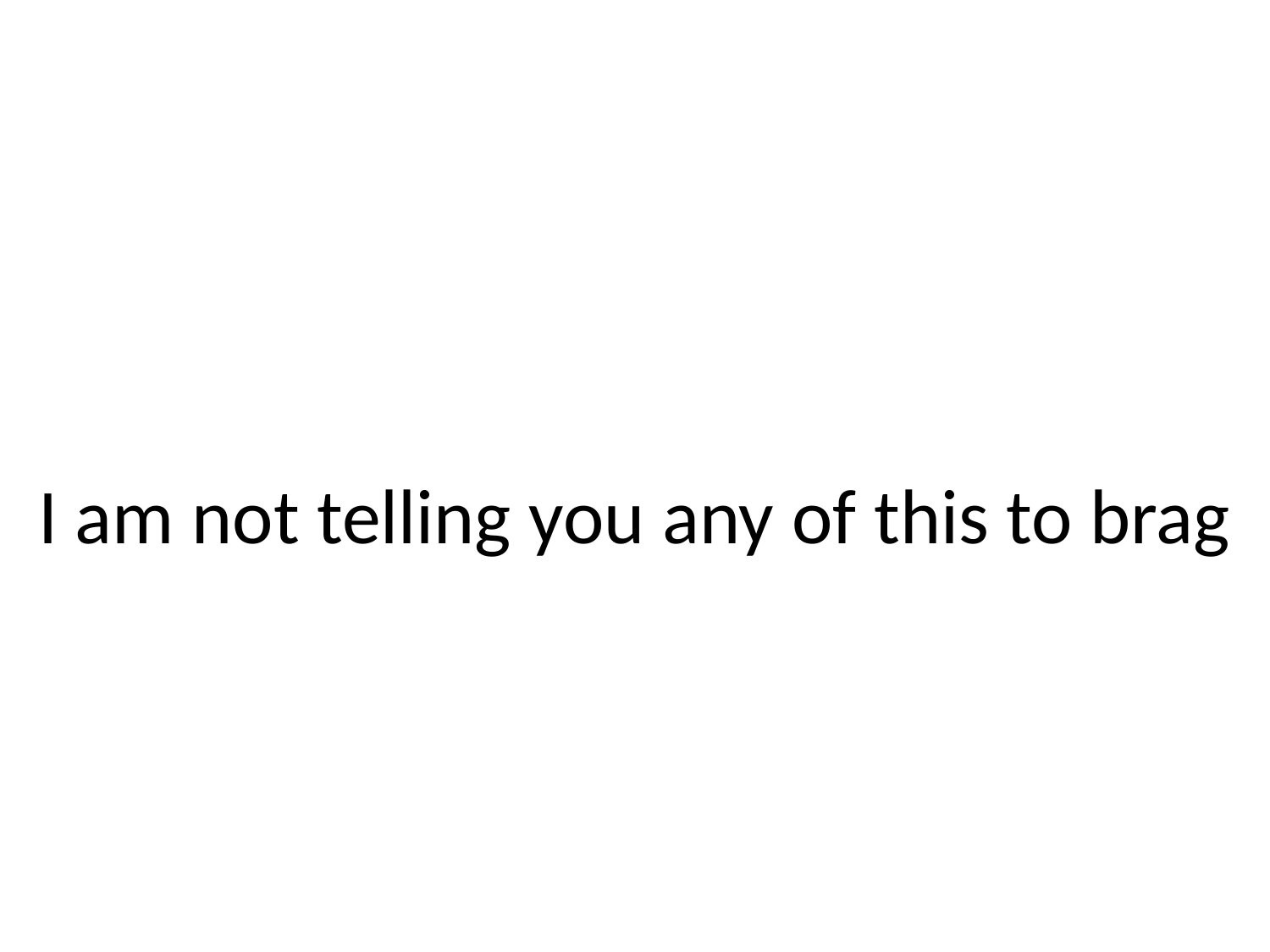

# I am not telling you any of this to brag